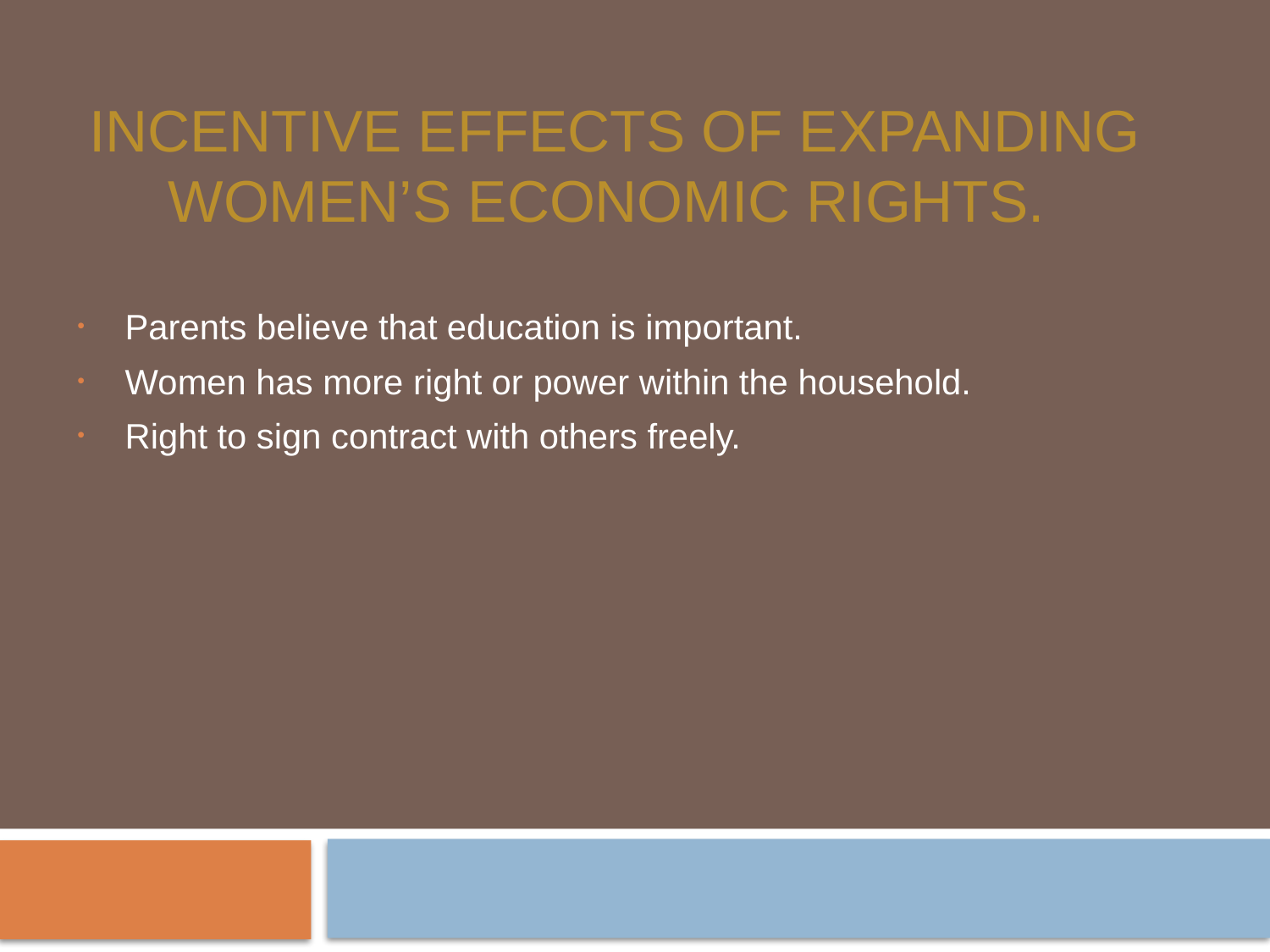

# Incentive effects of expanding women’s economic rights.
Parents believe that education is important.
Women has more right or power within the household.
Right to sign contract with others freely.